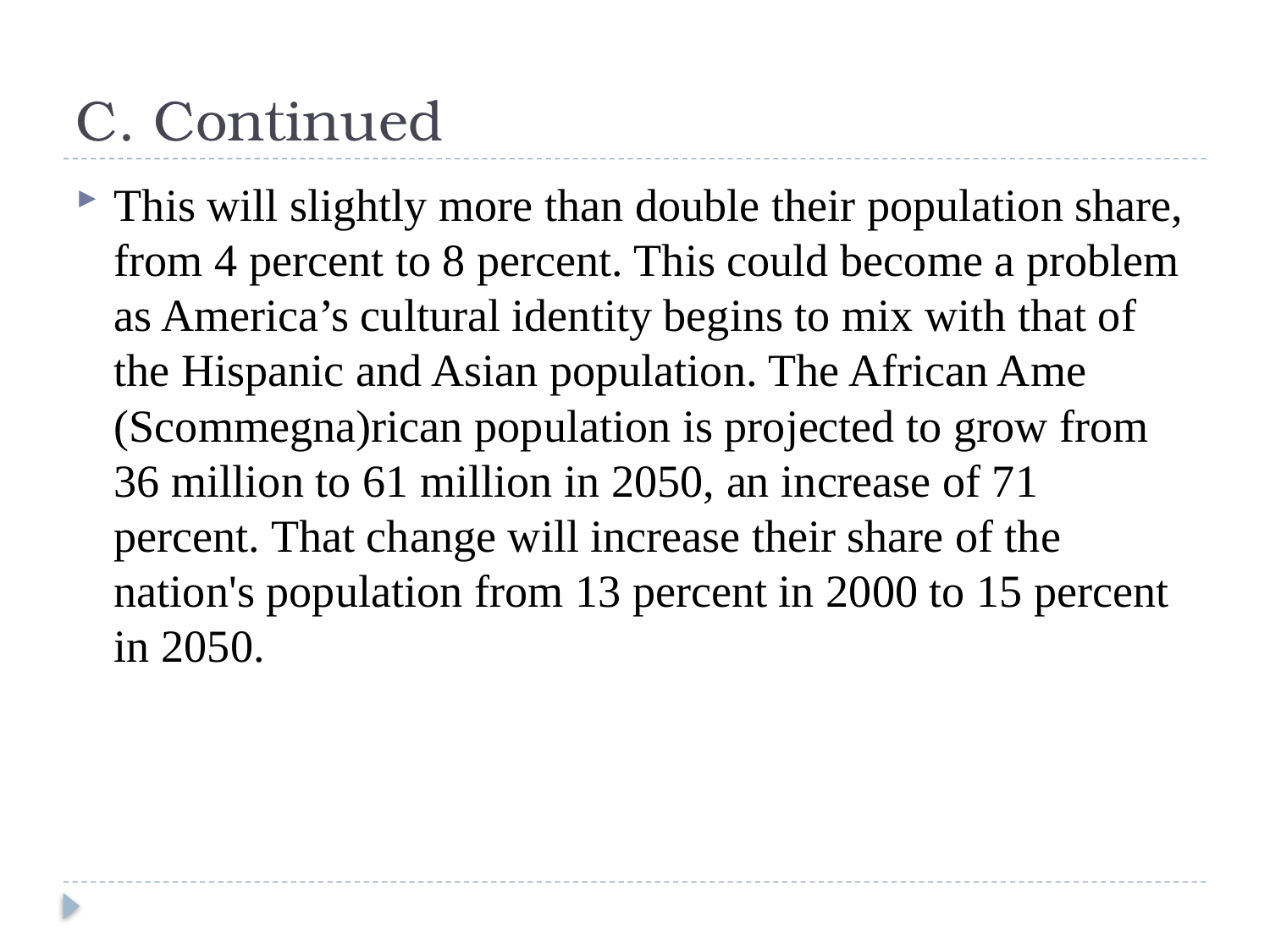

# C. Continued
This will slightly more than double their population share, from 4 percent to 8 percent. This could become a problem as America’s cultural identity begins to mix with that of the Hispanic and Asian population. The African Ame (Scommegna)rican population is projected to grow from 36 million to 61 million in 2050, an increase of 71 percent. That change will increase their share of the nation's population from 13 percent in 2000 to 15 percent in 2050.